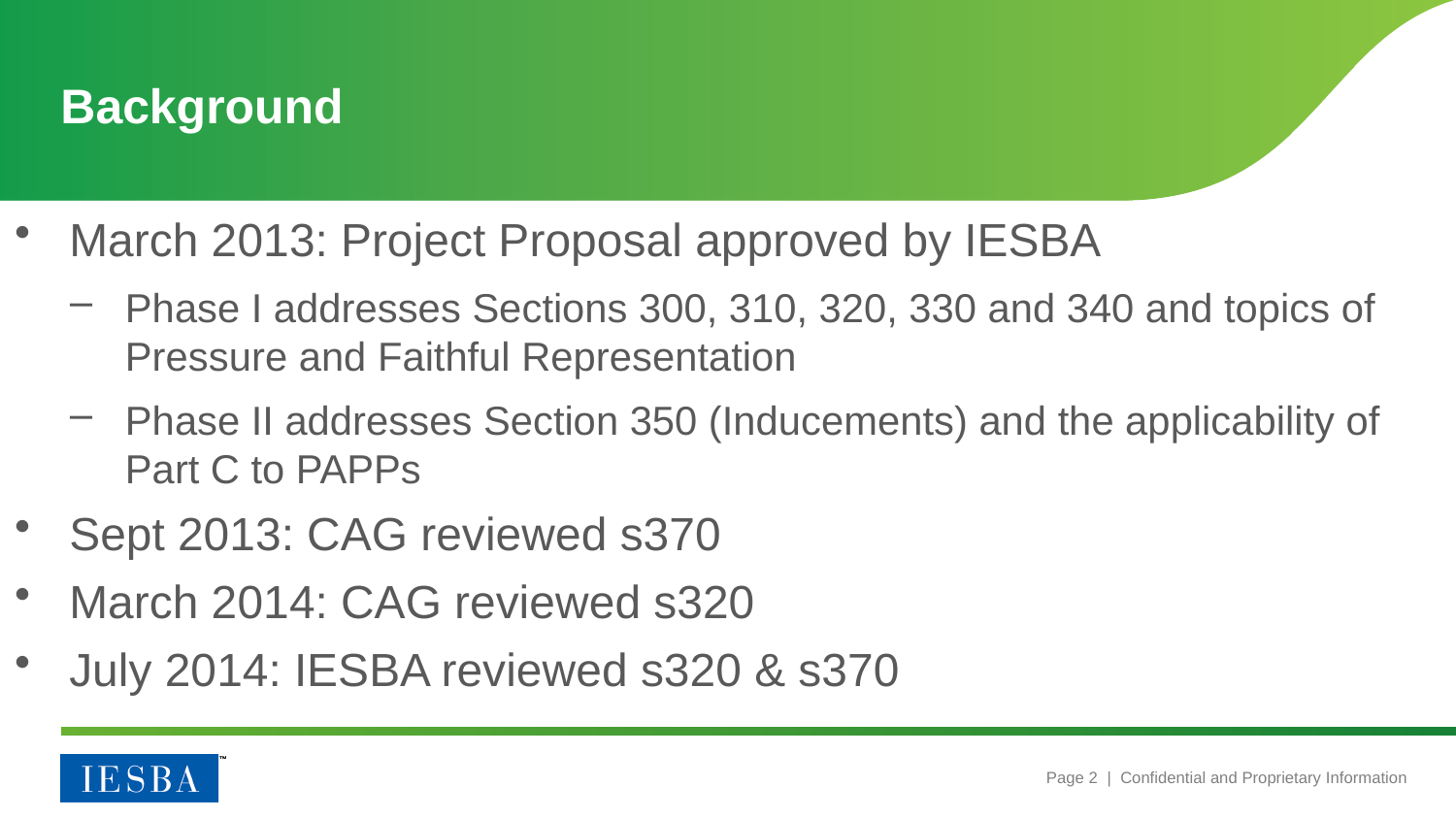

# Background
March 2013: Project Proposal approved by IESBA
Phase I addresses Sections 300, 310, 320, 330 and 340 and topics of Pressure and Faithful Representation
Phase II addresses Section 350 (Inducements) and the applicability of Part C to PAPPs
Sept 2013: CAG reviewed s370
March 2014: CAG reviewed s320
July 2014: IESBA reviewed s320 & s370